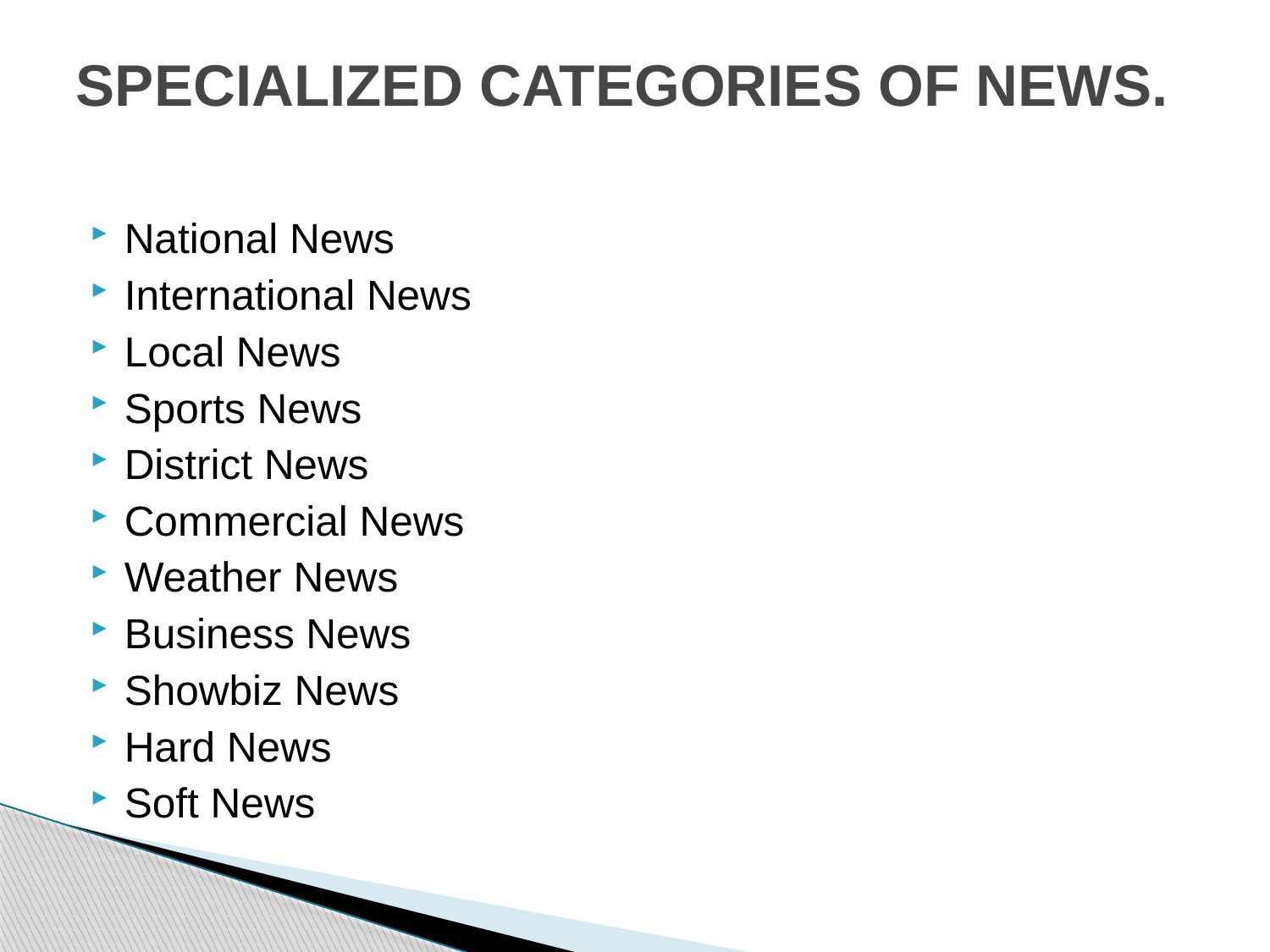

# SPECIALIZED CATEGORIES OF NEWS.
National News
International News
Local News
Sports News
District News
Commercial News
Weather News
Business News
Showbiz News
Hard News
Soft News